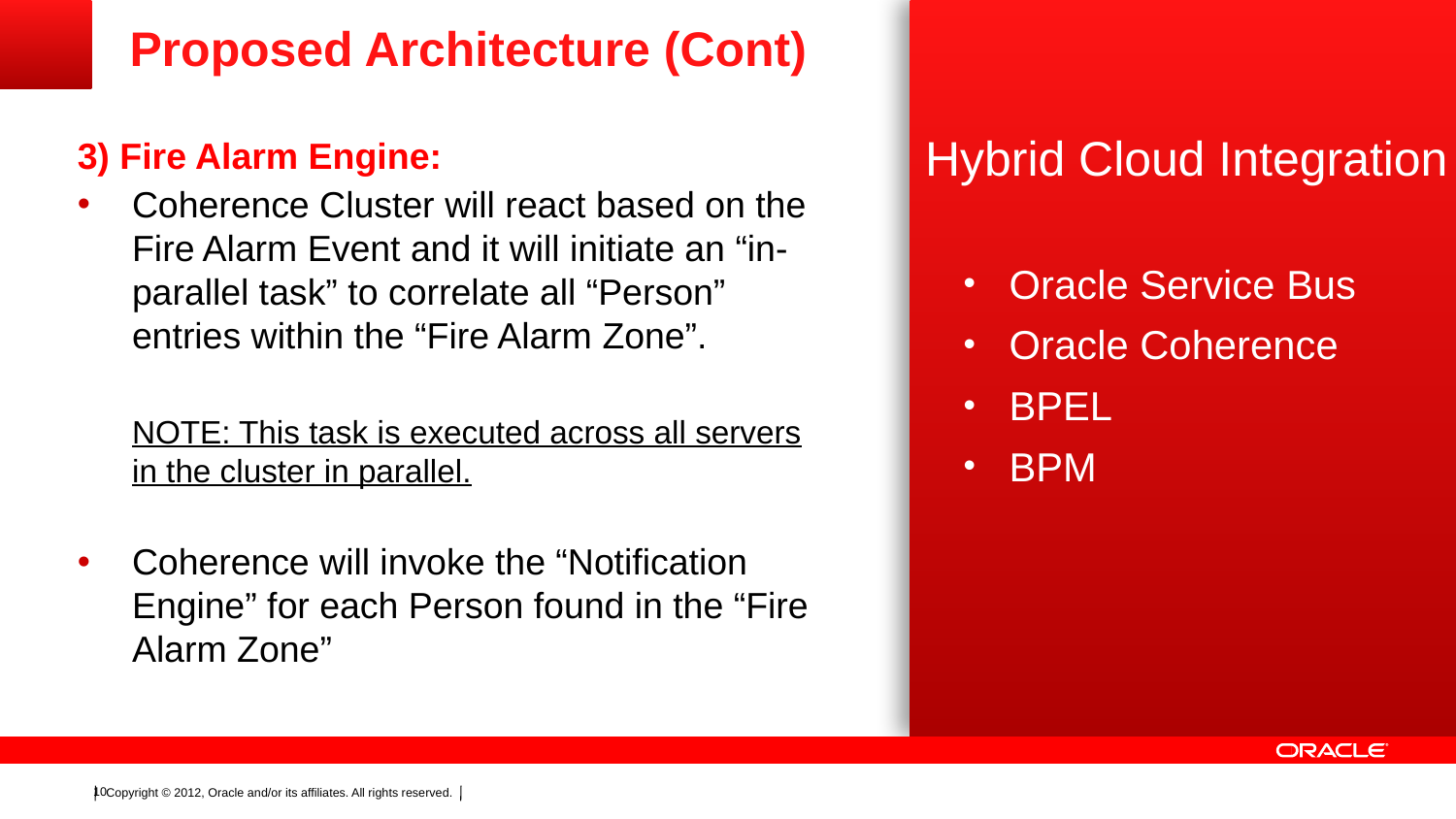

Proposed Architecture (Cont)

3) Fire Alarm Engine:
Coherence Cluster will react based on the Fire Alarm Event and it will initiate an “in-parallel task” to correlate all “Person” entries within the “Fire Alarm Zone”.

	NOTE: This task is executed across all servers in the cluster in parallel.

Coherence will invoke the “Notification Engine” for each Person found in the “Fire Alarm Zone”

Hybrid Cloud Integration

 Oracle Service Bus
 Oracle Coherence
 BPEL
 BPM